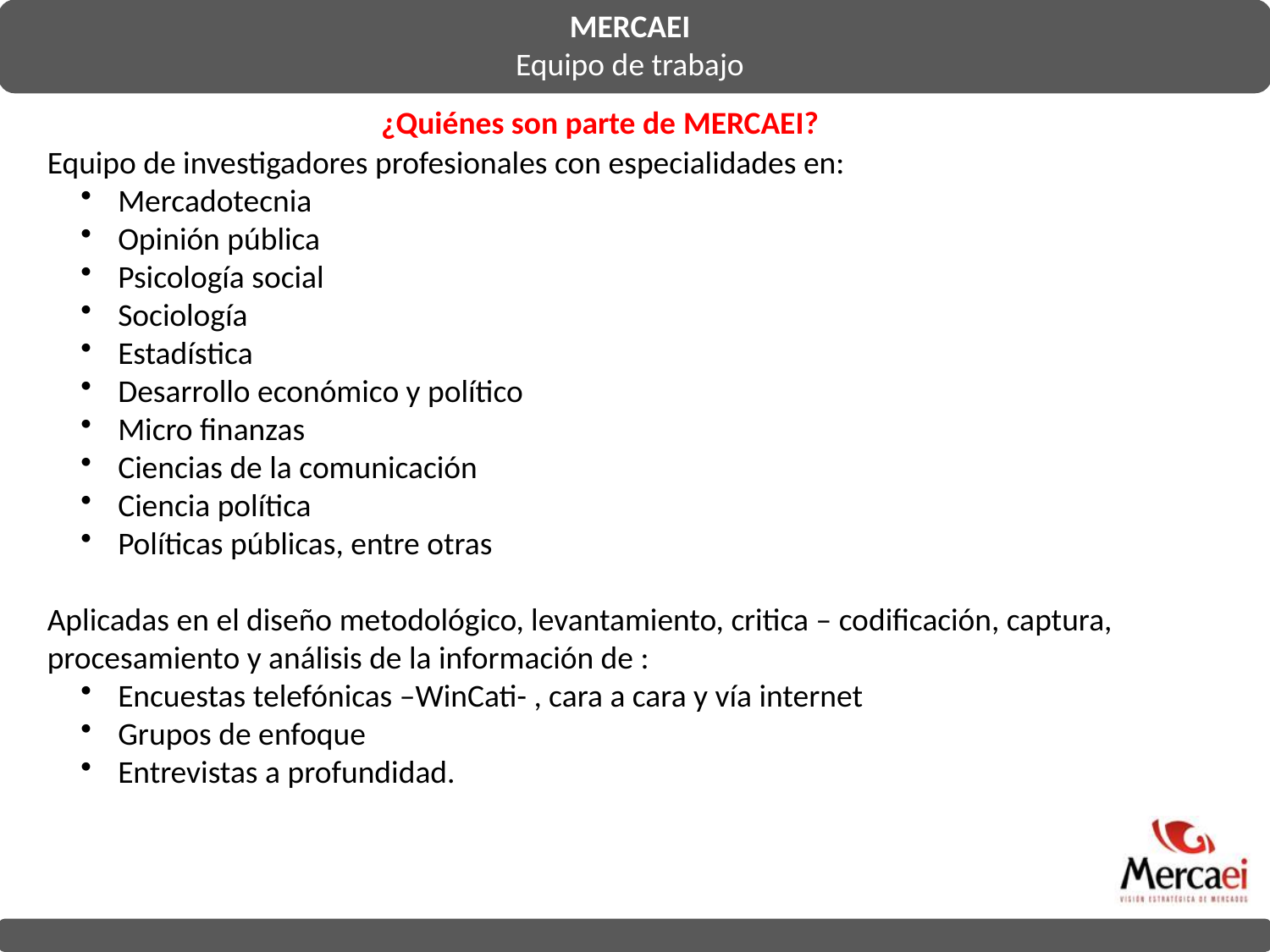

MERCAEI
Equipo de trabajo
¿Quiénes son parte de Mercaei?

Equipo de investigadores profesionales con especialidades en:
 Mercadotecnia
 Opinión pública
 Psicología social
 Sociología
 Estadística
 Desarrollo económico y político
 Micro finanzas
 Ciencias de la comunicación
 Ciencia política
 Políticas públicas, entre otras

Aplicadas en el diseño metodológico, levantamiento, critica – codificación, captura, procesamiento y análisis de la información de :
 Encuestas telefónicas –WinCati- , cara a cara y vía internet
 Grupos de enfoque
 Entrevistas a profundidad.